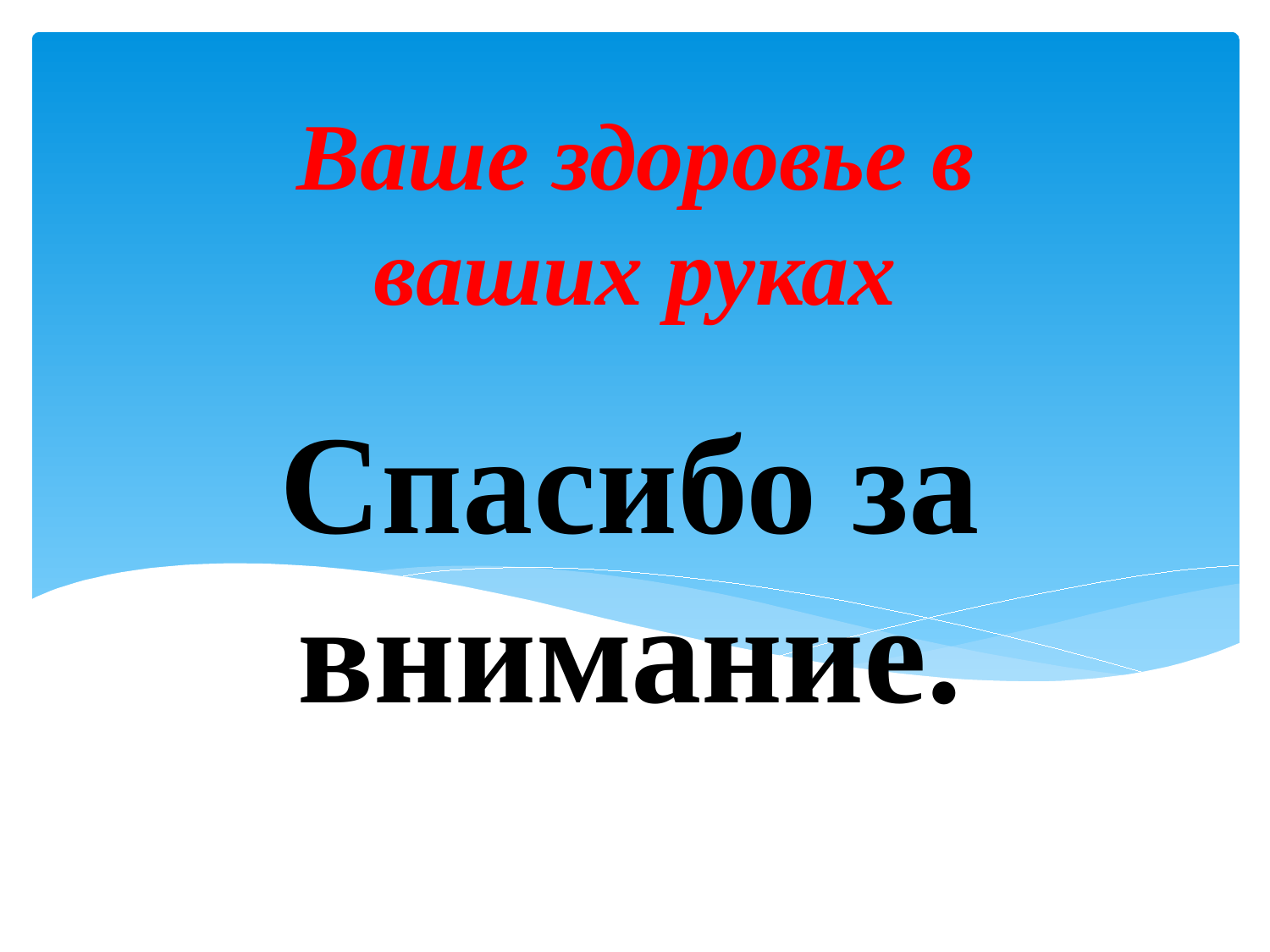

Ваше здоровье в ваших руках
# Спасибо за внимание.